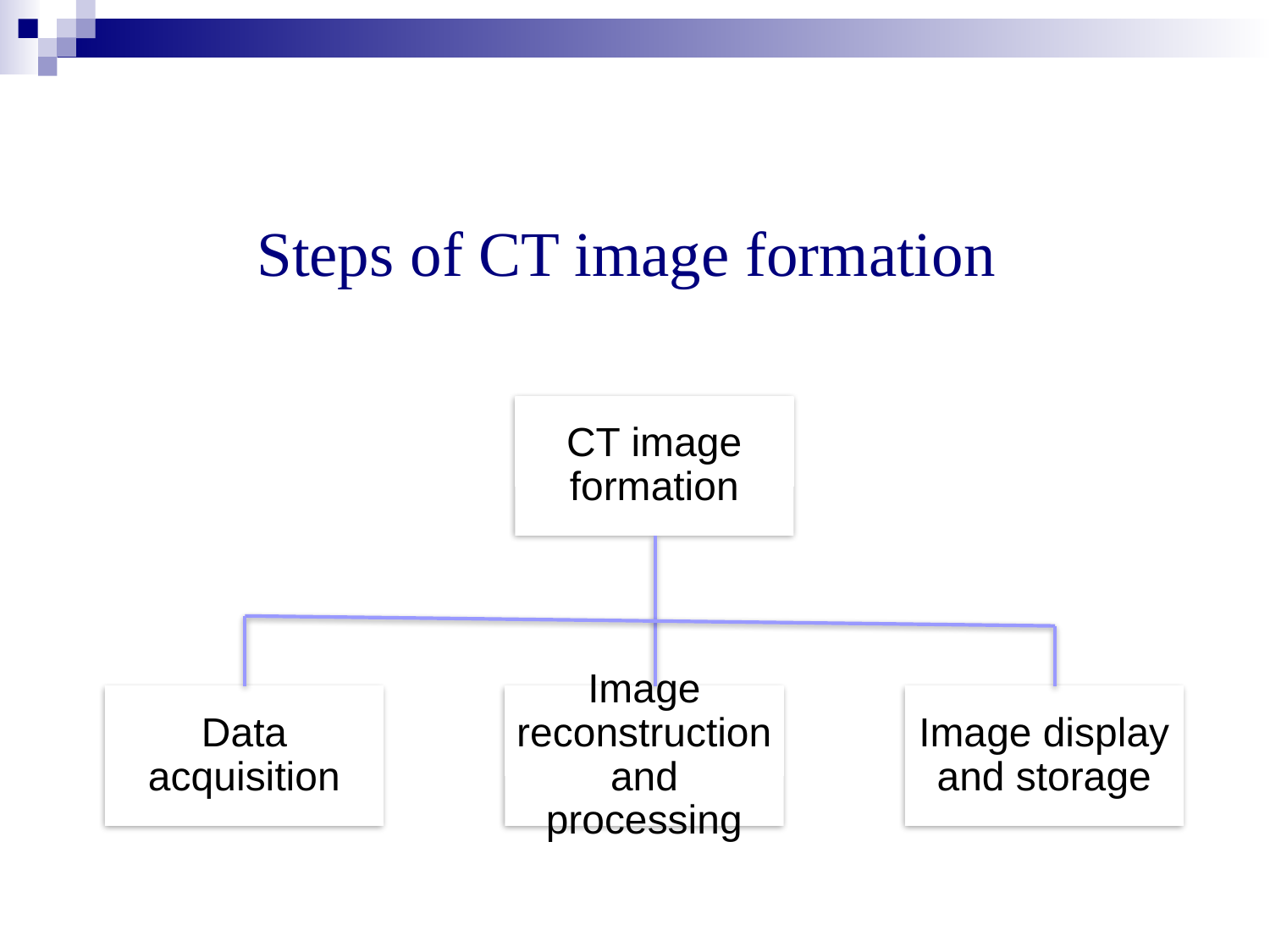

Steps of CT image formation

CT image formation

Data acquisition

Image reconstruction and processing

Image display and storage